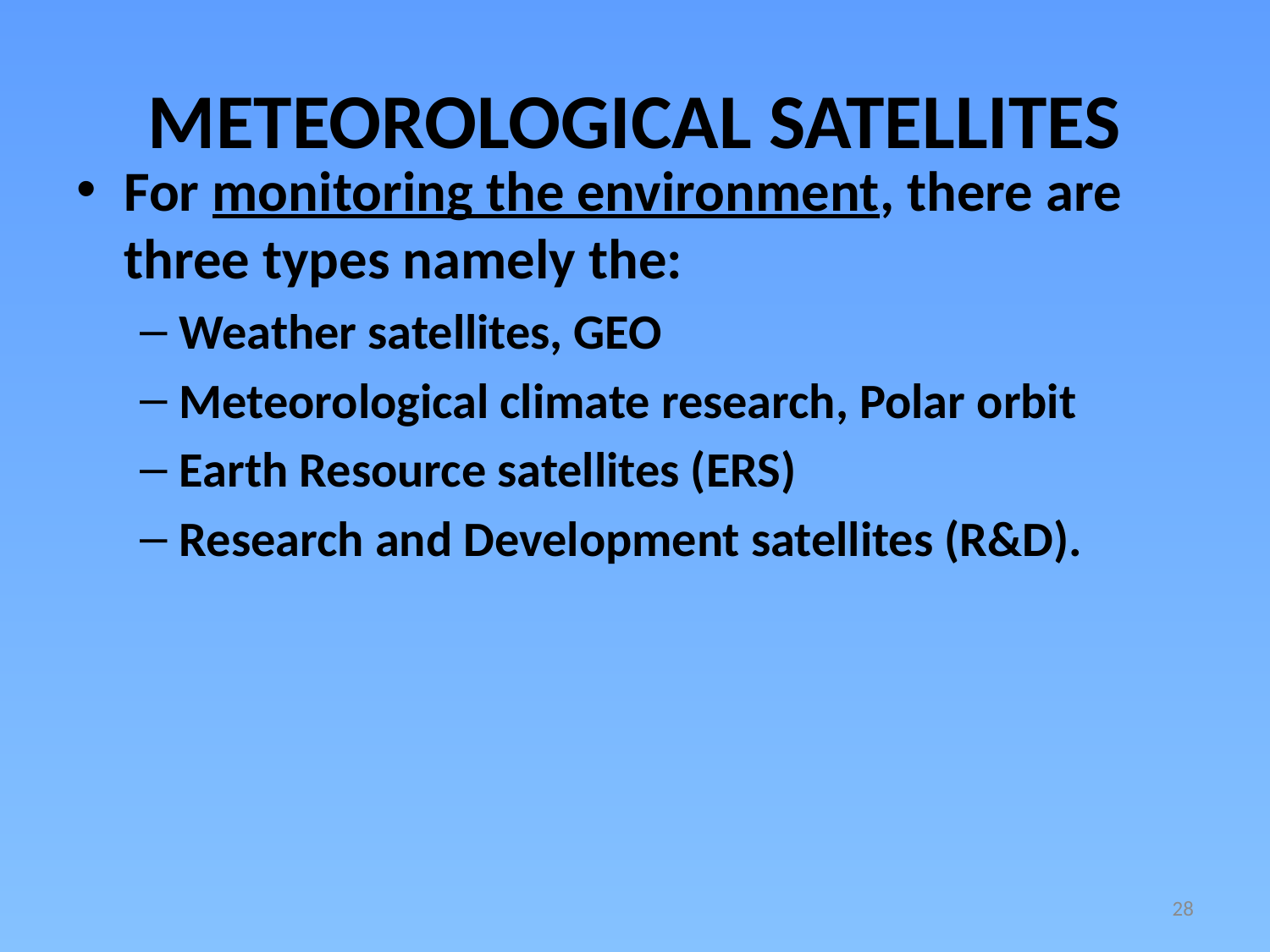

# METEOROLOGICAL SATELLITES
For monitoring the environment, there are three types namely the:
Weather satellites, GEO
Meteorological climate research, Polar orbit
Earth Resource satellites (ERS)
Research and Development satellites (R&D).

28